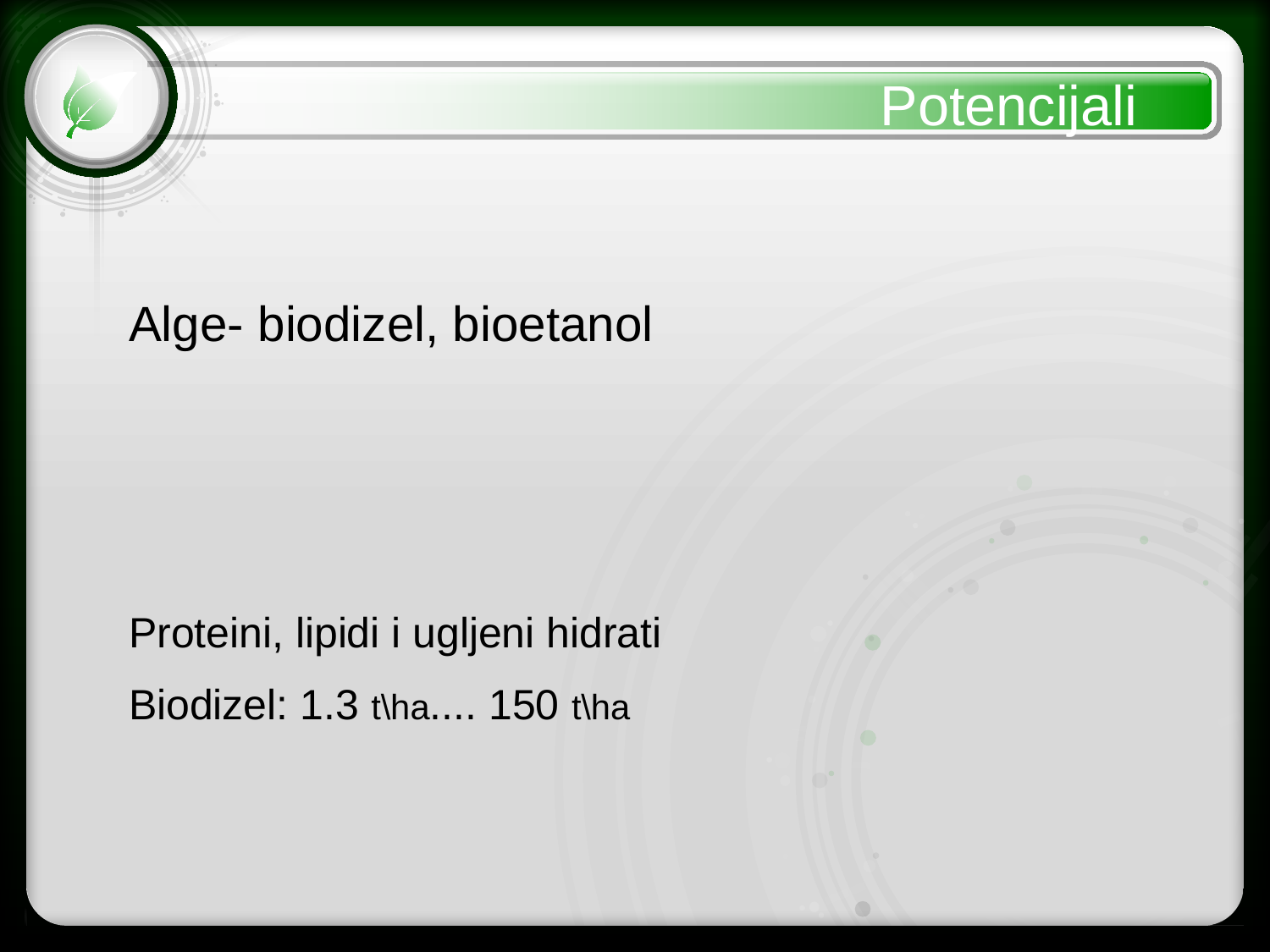

Potencijali
Alge- biodizel, bioetanol
Proteini, lipidi i ugljeni hidrati
Biodizel: 1.3 t\ha.... 150 t\ha